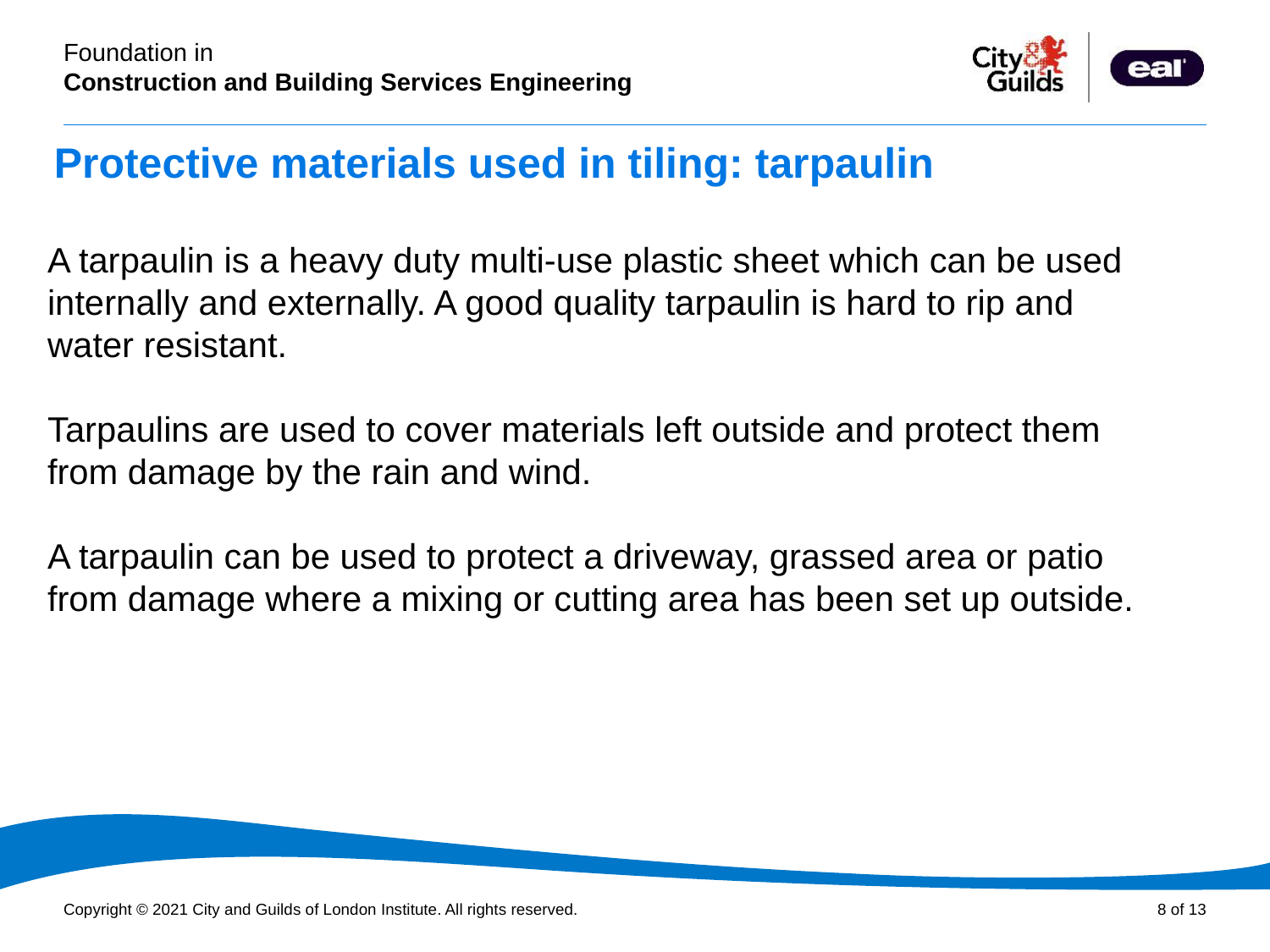

# Protective materials used in tiling: tarpaulin

A tarpaulin is a heavy duty multi-use plastic sheet which can be used internally and externally. A good quality tarpaulin is hard to rip and water resistant.

Tarpaulins are used to cover materials left outside and protect them from damage by the rain and wind.

A tarpaulin can be used to protect a driveway, grassed area or patio from damage where a mixing or cutting area has been set up outside.